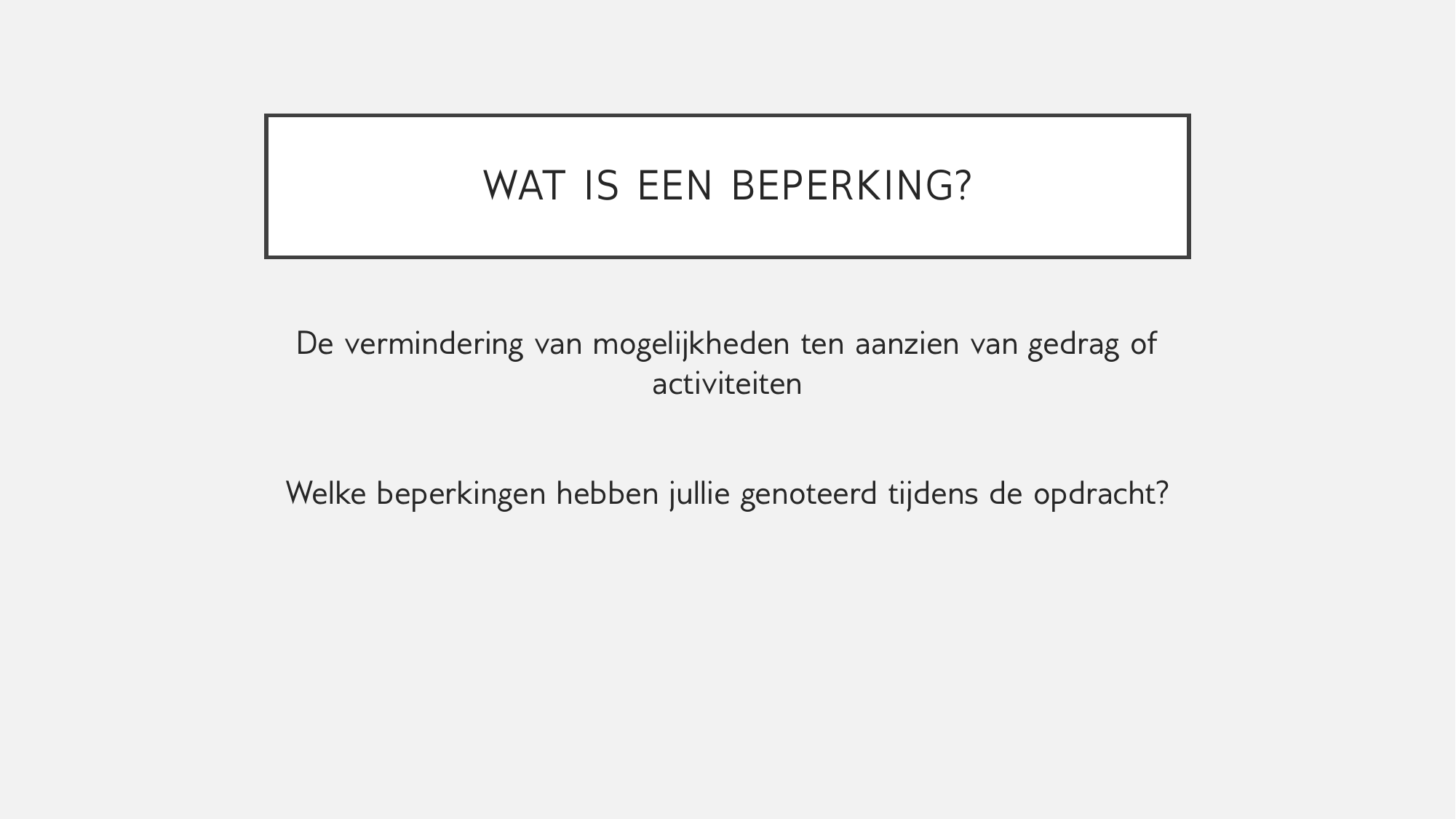

# Wat is een beperking?
De vermindering van mogelijkheden ten aanzien van gedrag of activiteiten

Welke beperkingen hebben jullie genoteerd tijdens de opdracht?